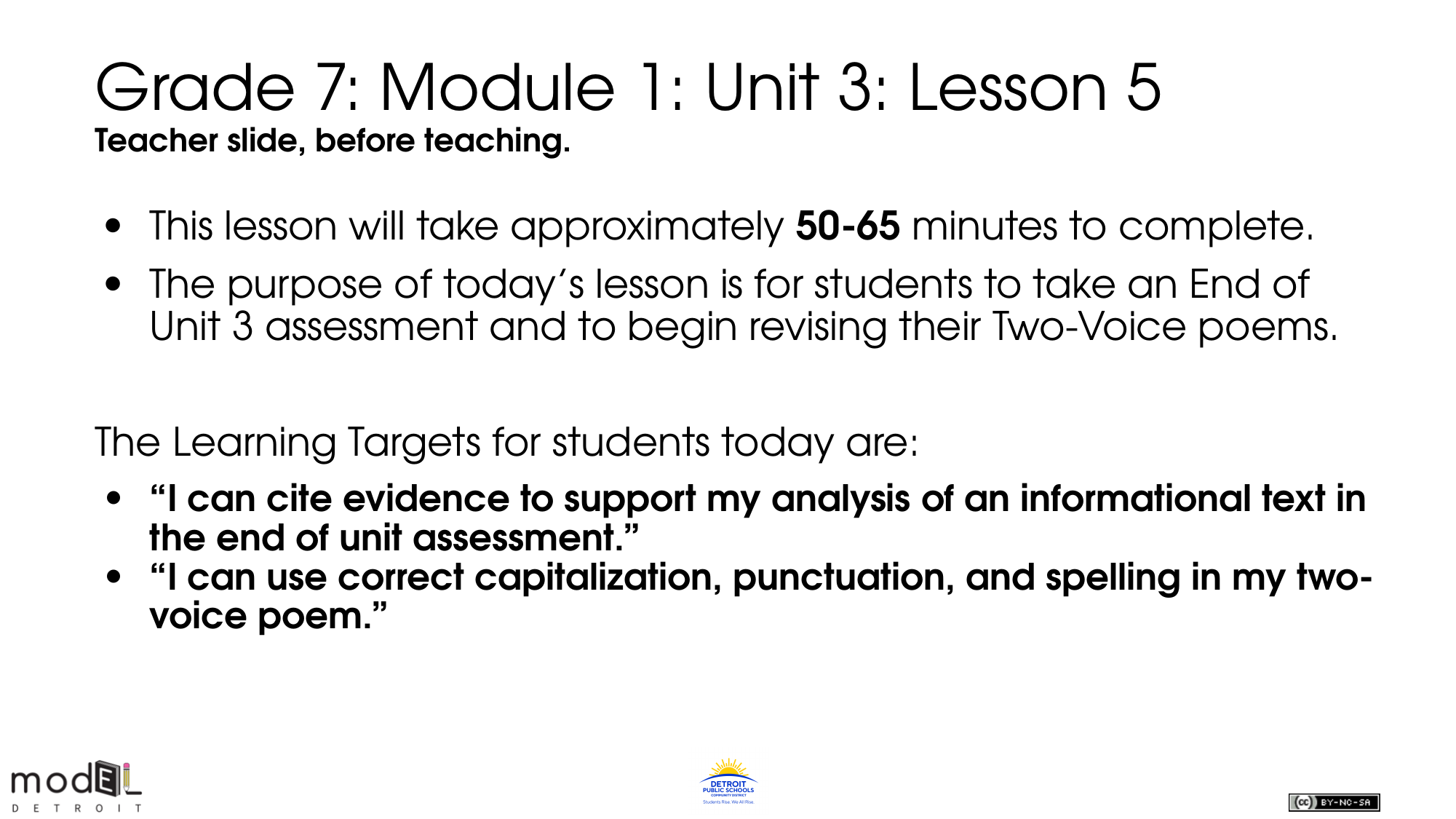

# Grade 7: Module 1: Unit 3: Lesson 5
Teacher slide, before teaching.
This lesson will take approximately 50-65 minutes to complete.
The purpose of today’s lesson is for students to take an End of Unit 3 assessment and to begin revising their Two-Voice poems.

The Learning Targets for students today are:
“I can cite evidence to support my analysis of an informational text in the end of unit assessment.”
“I can use correct capitalization, punctuation, and spelling in my two-voice poem.”